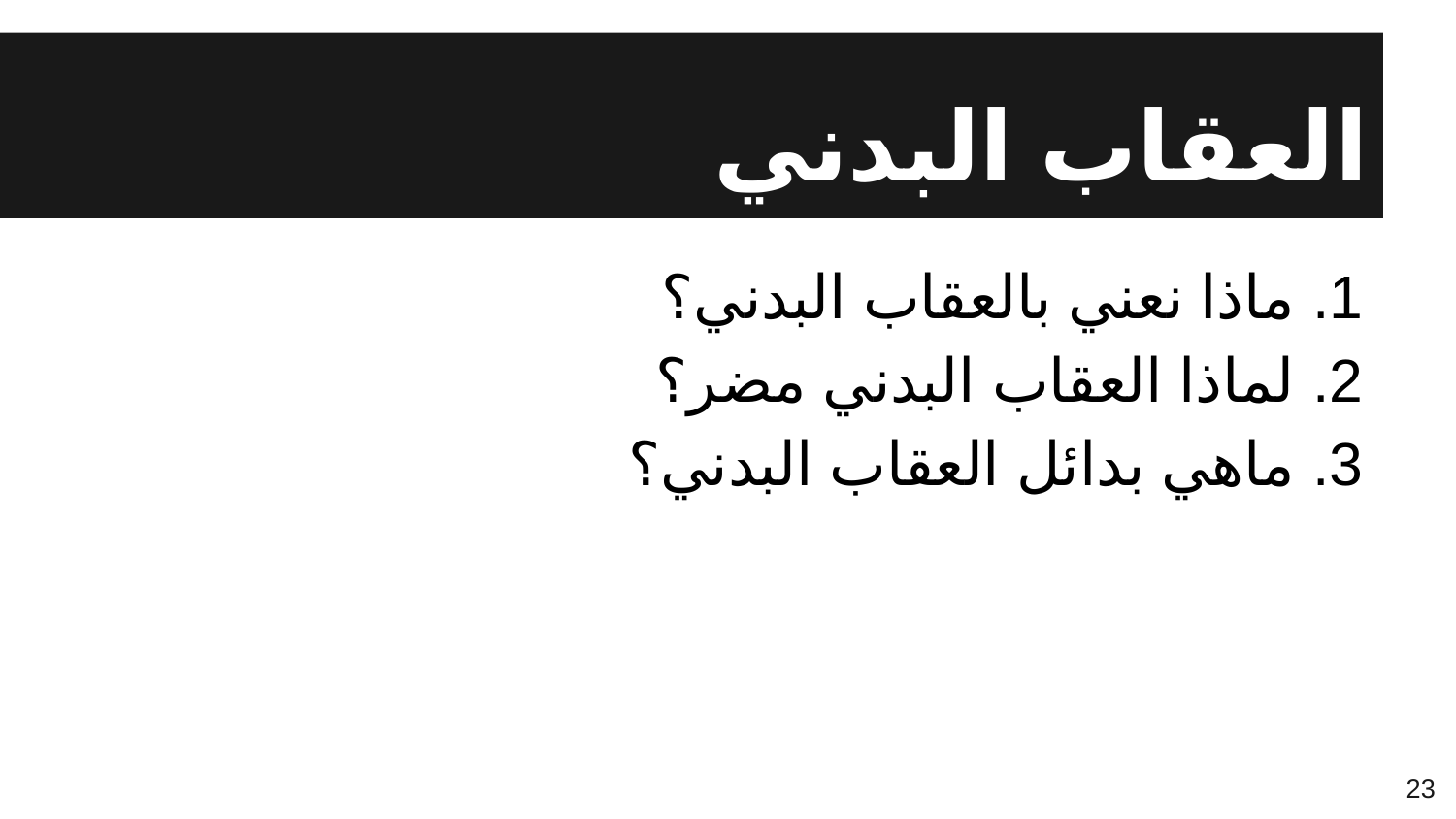

# العقاب البدني
ماذا نعني بالعقاب البدني؟
لماذا العقاب البدني مضر؟
ماهي بدائل العقاب البدني؟

23